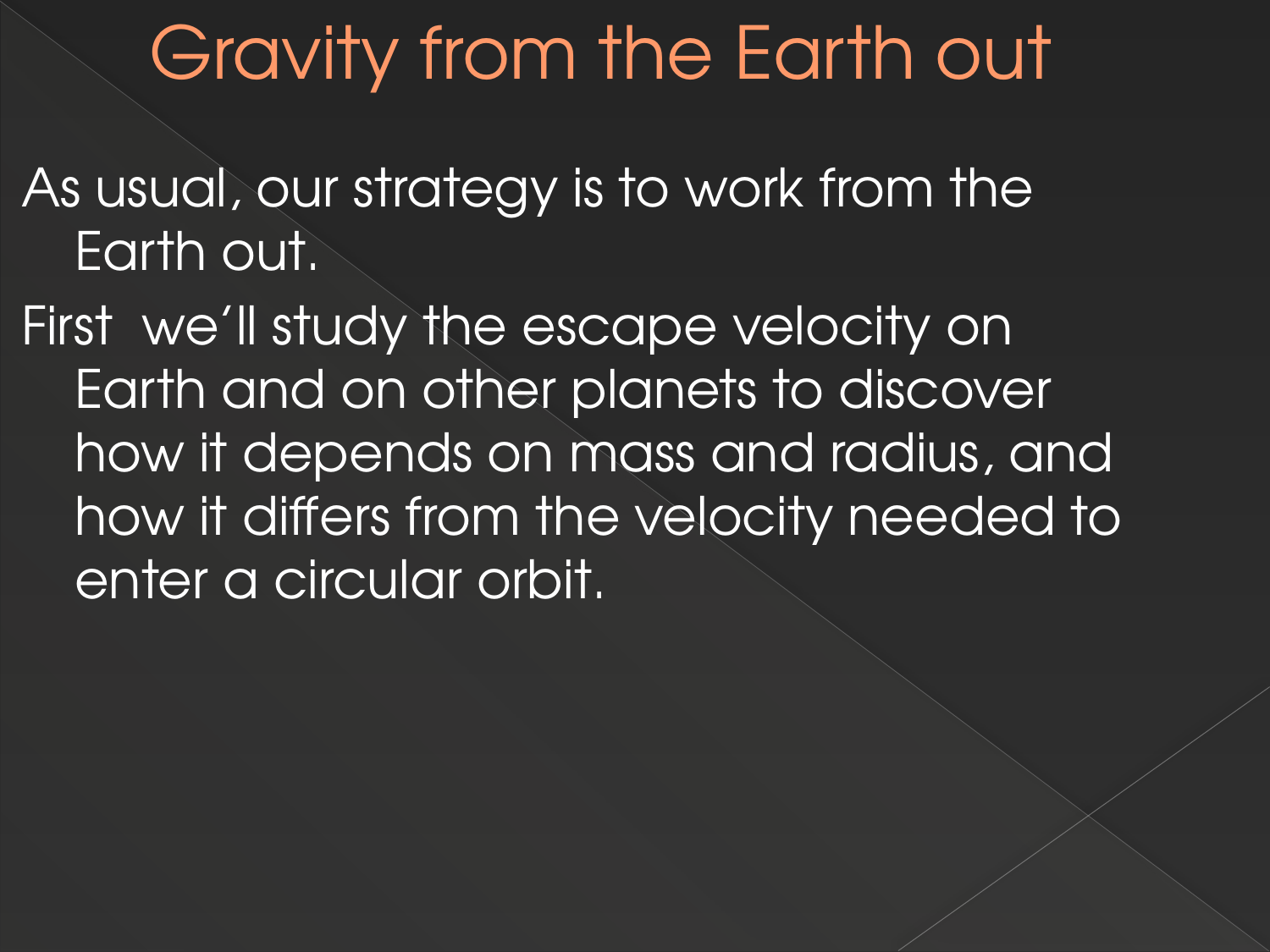

# Gravity from the Earth out
As usual, our strategy is to work from the Earth out.
First  we’ll study the escape velocity on Earth and on other planets to discover how it depends on mass and radius, and how it differs from the velocity needed to enter a circular orbit.